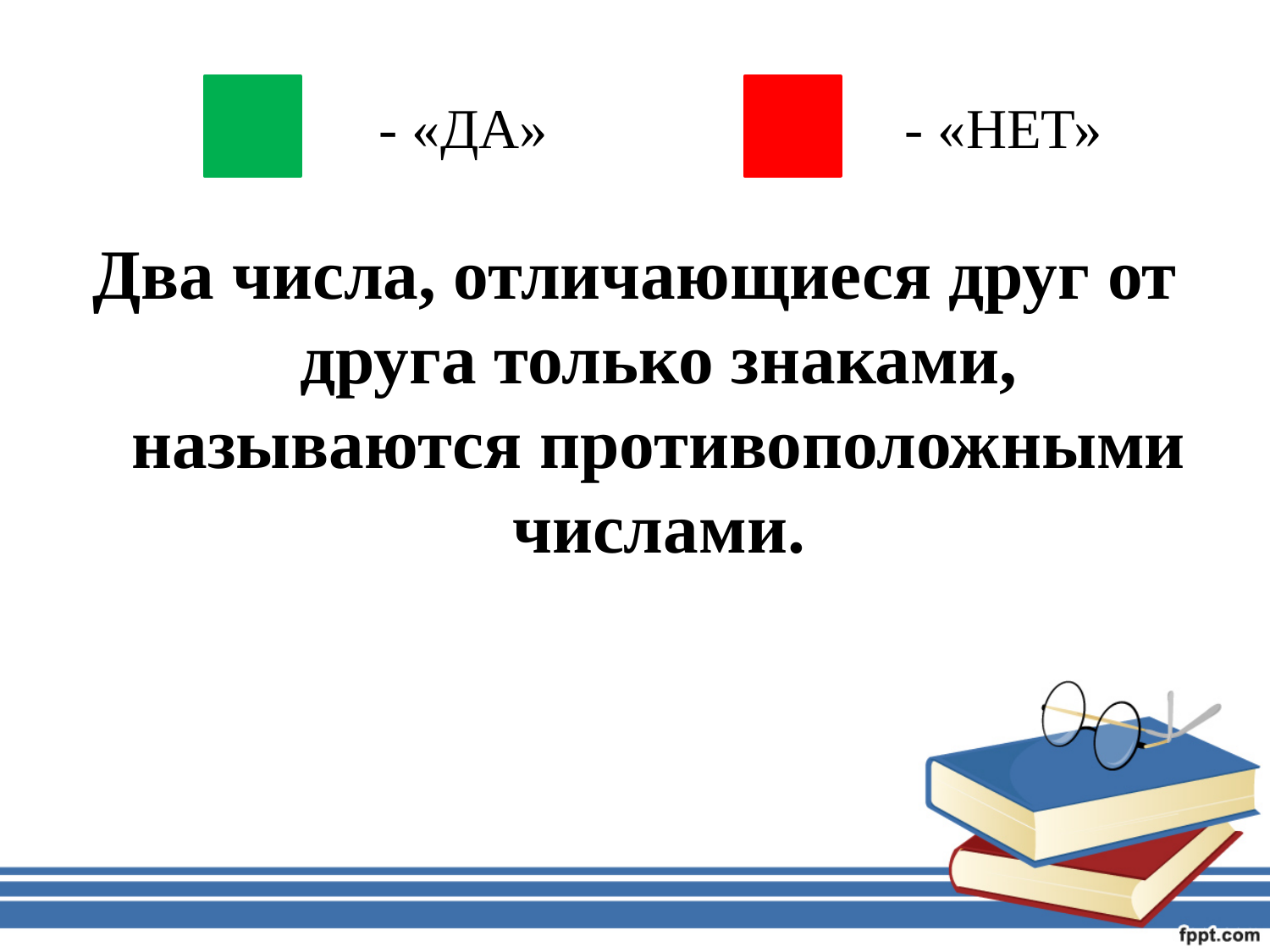

- «ДА»
- «НЕТ»
Два числа, отличающиеся друг от друга только знаками, называются противоположными числами.